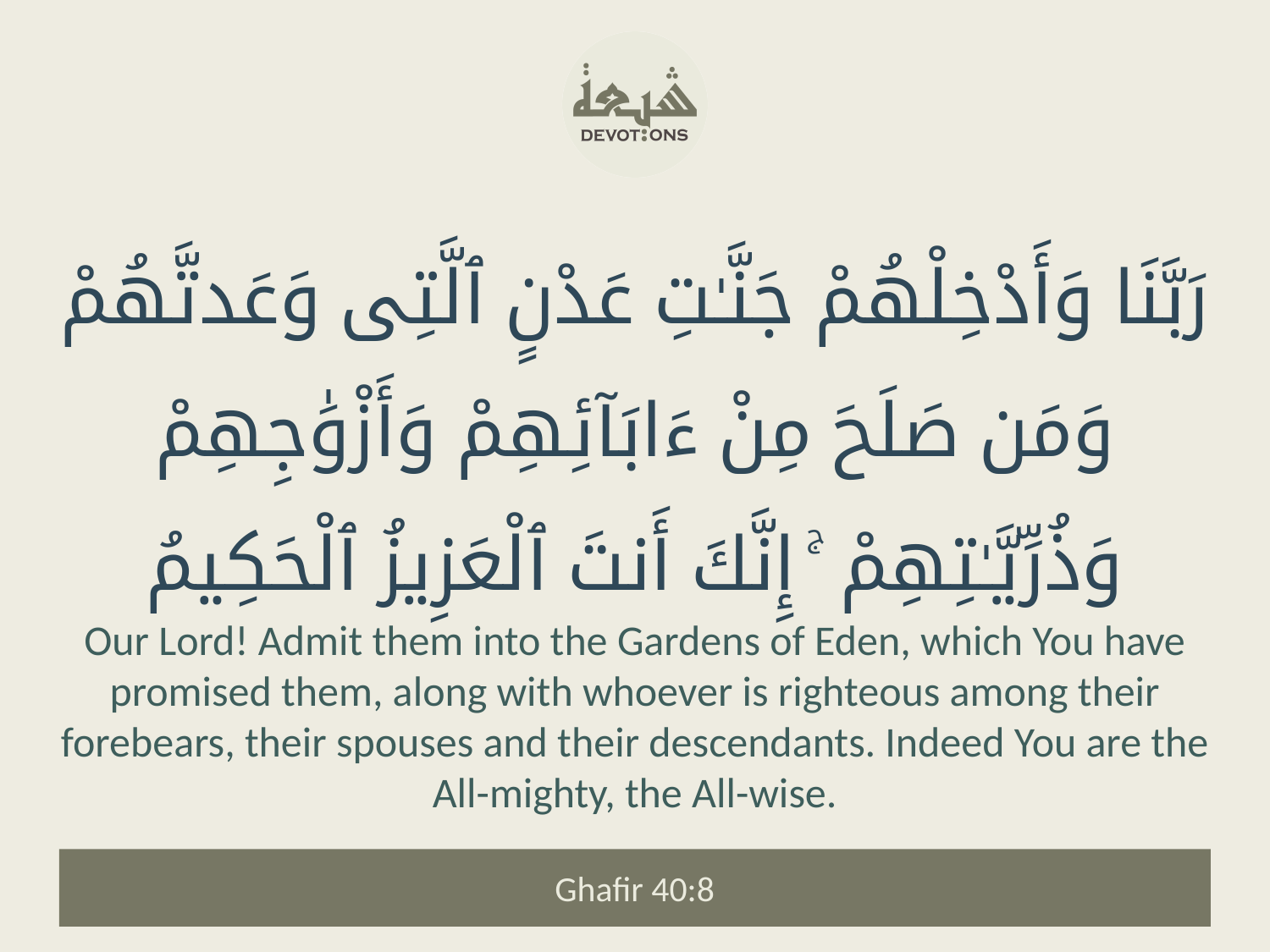

رَبَّنَا وَأَدْخِلْهُمْ جَنَّـٰتِ عَدْنٍ ٱلَّتِى وَعَدتَّهُمْ وَمَن صَلَحَ مِنْ ءَابَآئِهِمْ وَأَزْوَٰجِهِمْ وَذُرِّيَّـٰتِهِمْ ۚ إِنَّكَ أَنتَ ٱلْعَزِيزُ ٱلْحَكِيمُ
Our Lord! Admit them into the Gardens of Eden, which You have promised them, along with whoever is righteous among their forebears, their spouses and their descendants. Indeed You are the All-mighty, the All-wise.
Ghafir 40:8